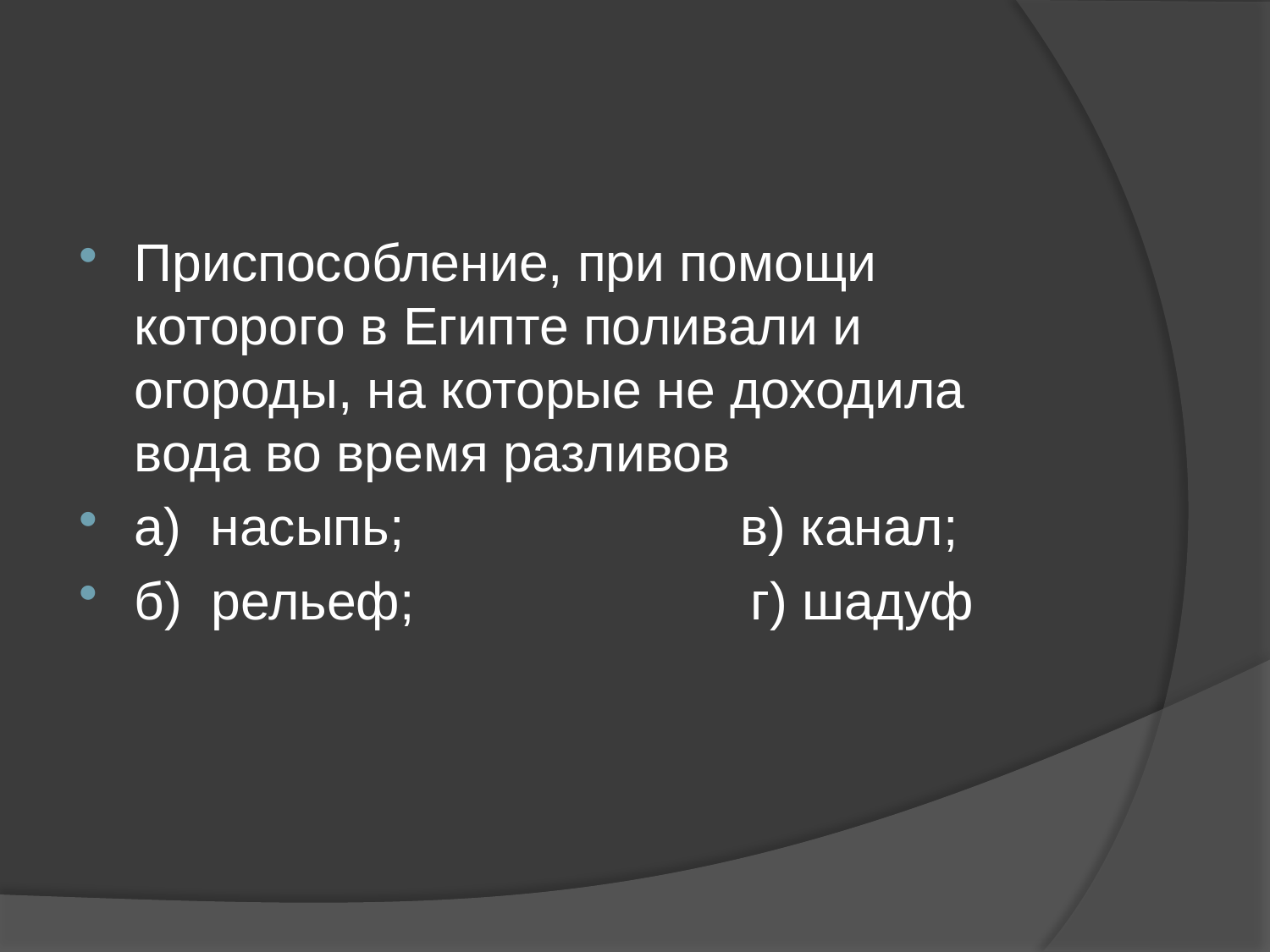

#
Приспособление, при помощи которого в Египте поливали и огороды, на которые не доходила вода во время разливов
а)  насыпь;                       в) канал;
б)  рельеф;                       г) шадуф